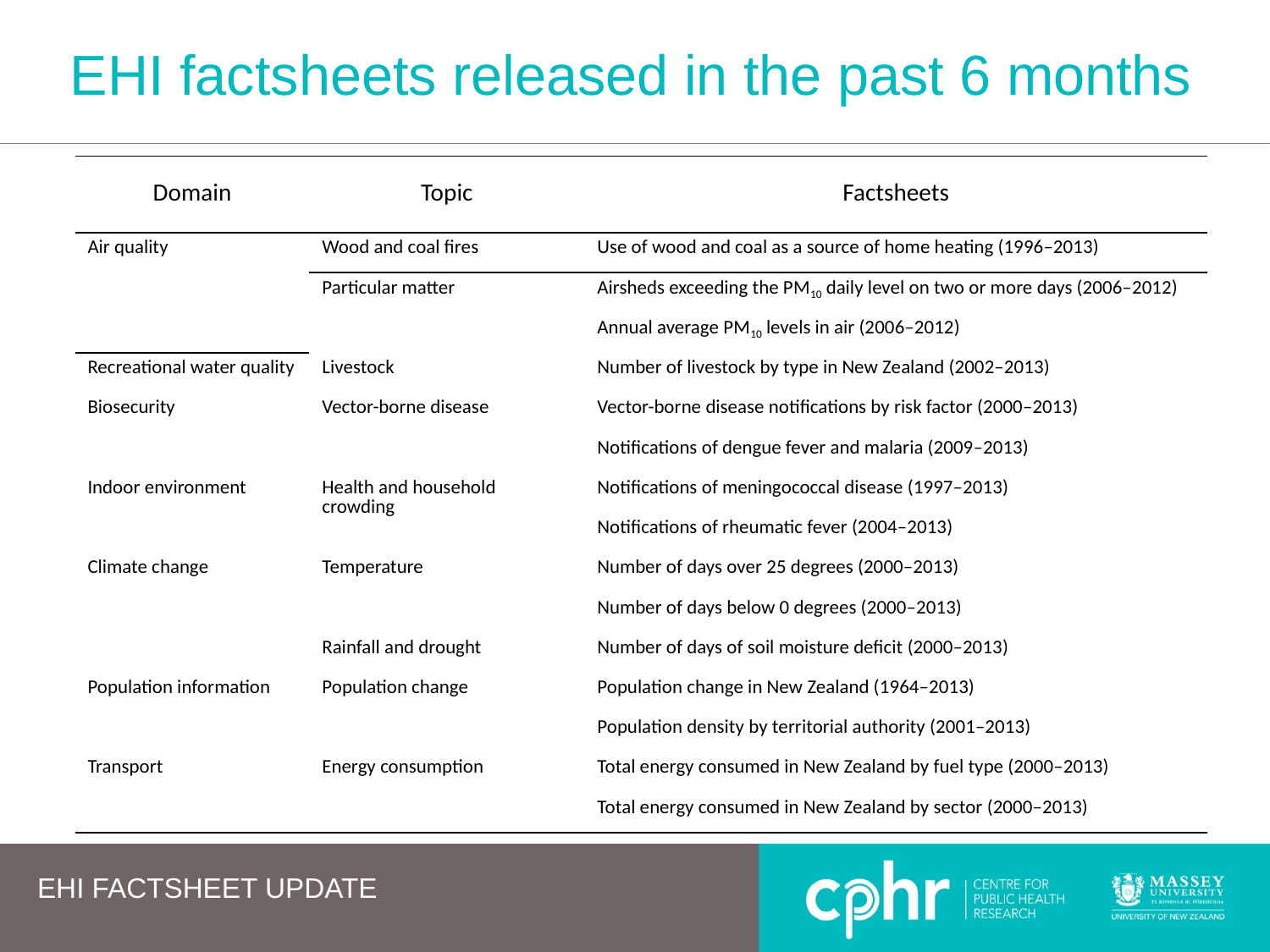

# EHI factsheets released in the past 6 months
| Domain | Topic | Factsheets |
| --- | --- | --- |
| Air quality | Wood and coal fires | Use of wood and coal as a source of home heating (1996–2013) |
|  | Particular matter | Airsheds exceeding the PM10 daily level on two or more days (2006–2012) |
|  |  | Annual average PM10 levels in air (2006–2012) |
| Recreational water quality | Livestock | Number of livestock by type in New Zealand (2002–2013) |
| Biosecurity | Vector-borne disease | Vector-borne disease notifications by risk factor (2000–2013) |
|  |  | Notifications of dengue fever and malaria (2009–2013) |
| Indoor environment | Health and household crowding | Notifications of meningococcal disease (1997–2013) |
|  |  | Notifications of rheumatic fever (2004–2013) |
| Climate change | Temperature | Number of days over 25 degrees (2000–2013) |
|  |  | Number of days below 0 degrees (2000–2013) |
|  | Rainfall and drought | Number of days of soil moisture deficit (2000–2013) |
| Population information | Population change | Population change in New Zealand (1964–2013) |
|  |  | Population density by territorial authority (2001–2013) |
| Transport | Energy consumption | Total energy consumed in New Zealand by fuel type (2000–2013) |
|  |  | Total energy consumed in New Zealand by sector (2000–2013) |

EHI FACTSHEET UPDATE